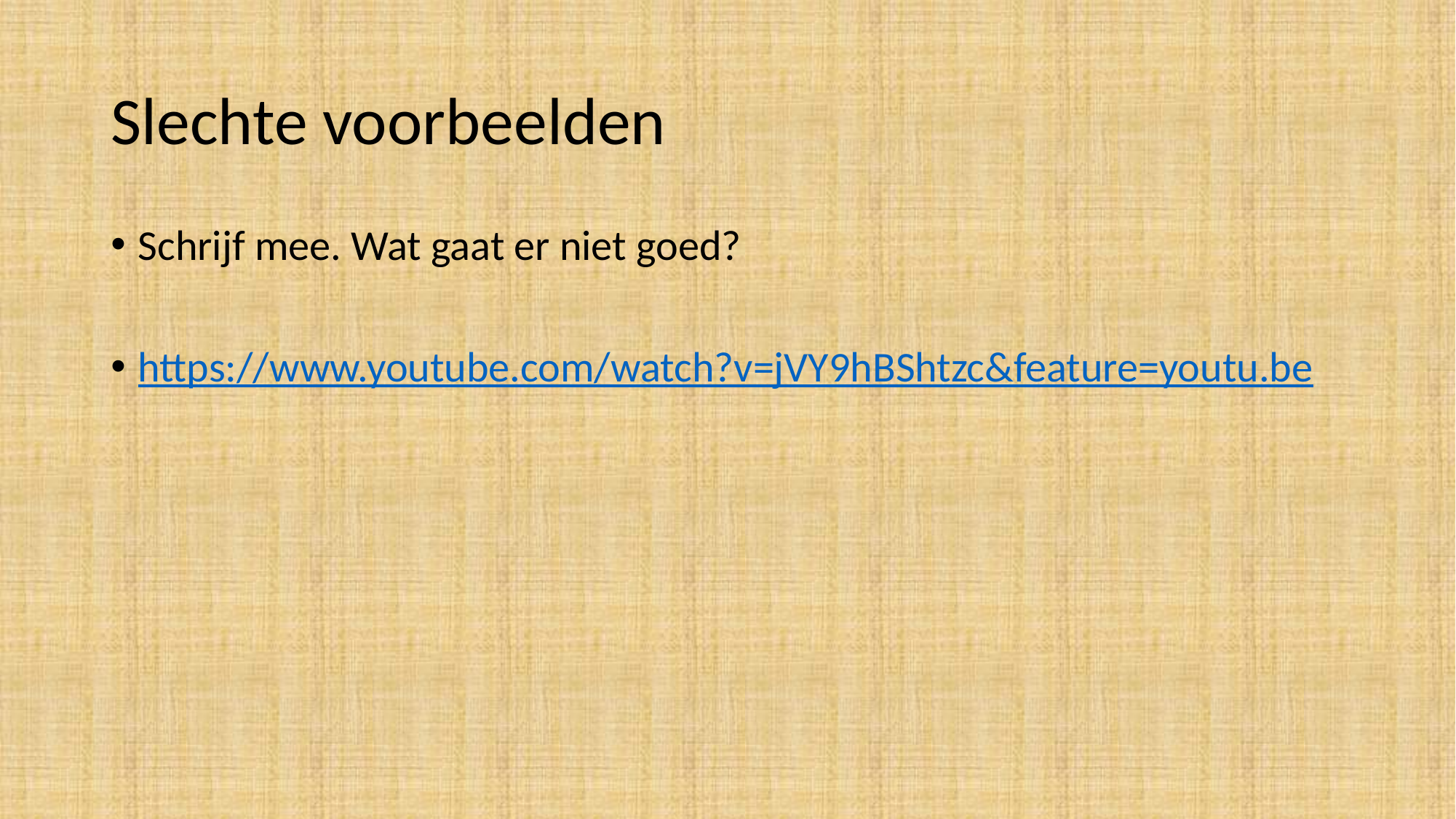

# Slechte voorbeelden
Schrijf mee. Wat gaat er niet goed?

https://www.youtube.com/watch?v=jVY9hBShtzc&feature=youtu.be